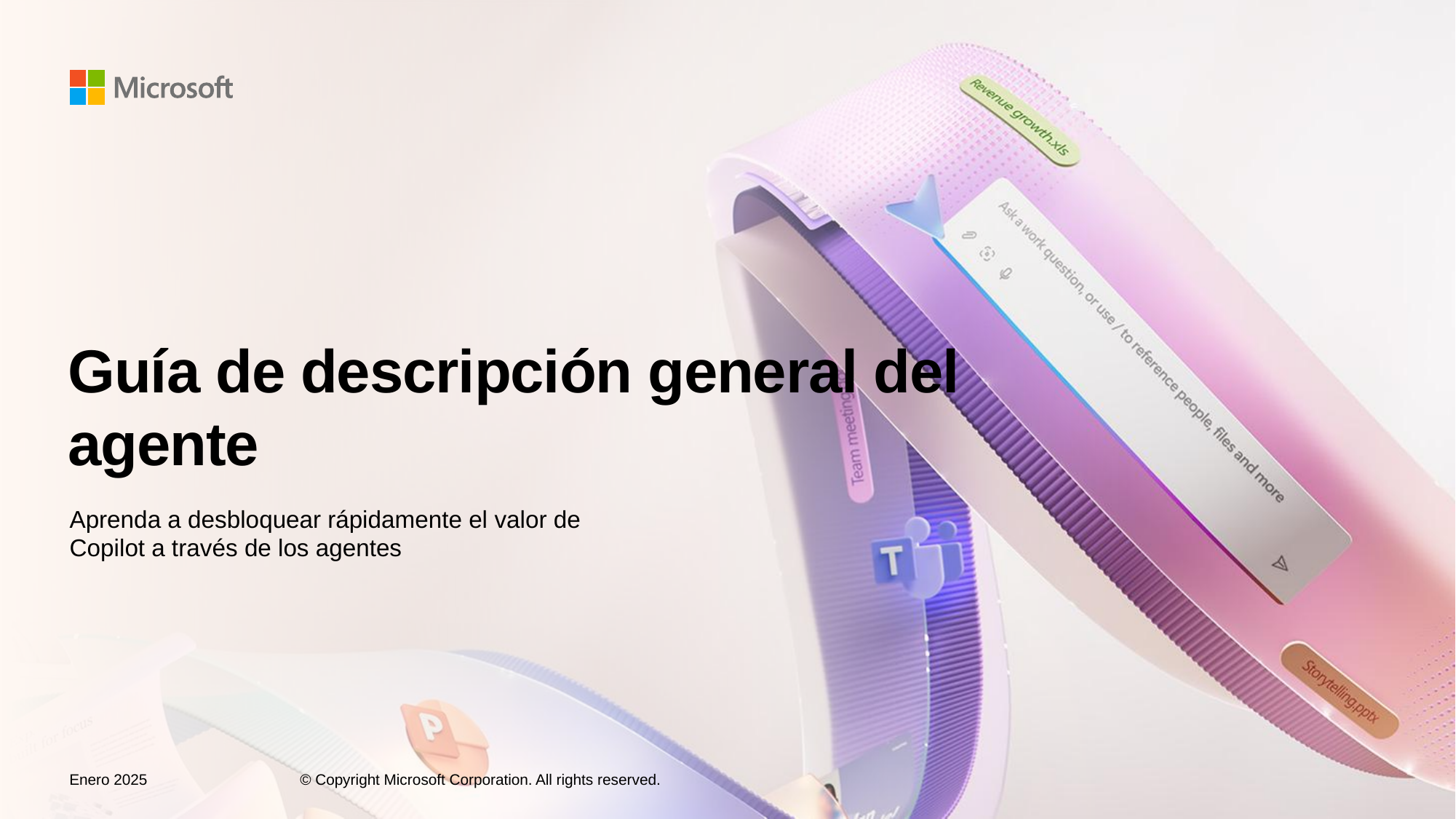

# Guía de descripción general del agente
Aprenda a desbloquear rápidamente el valor de Copilot a través de los agentes
Enero 2025